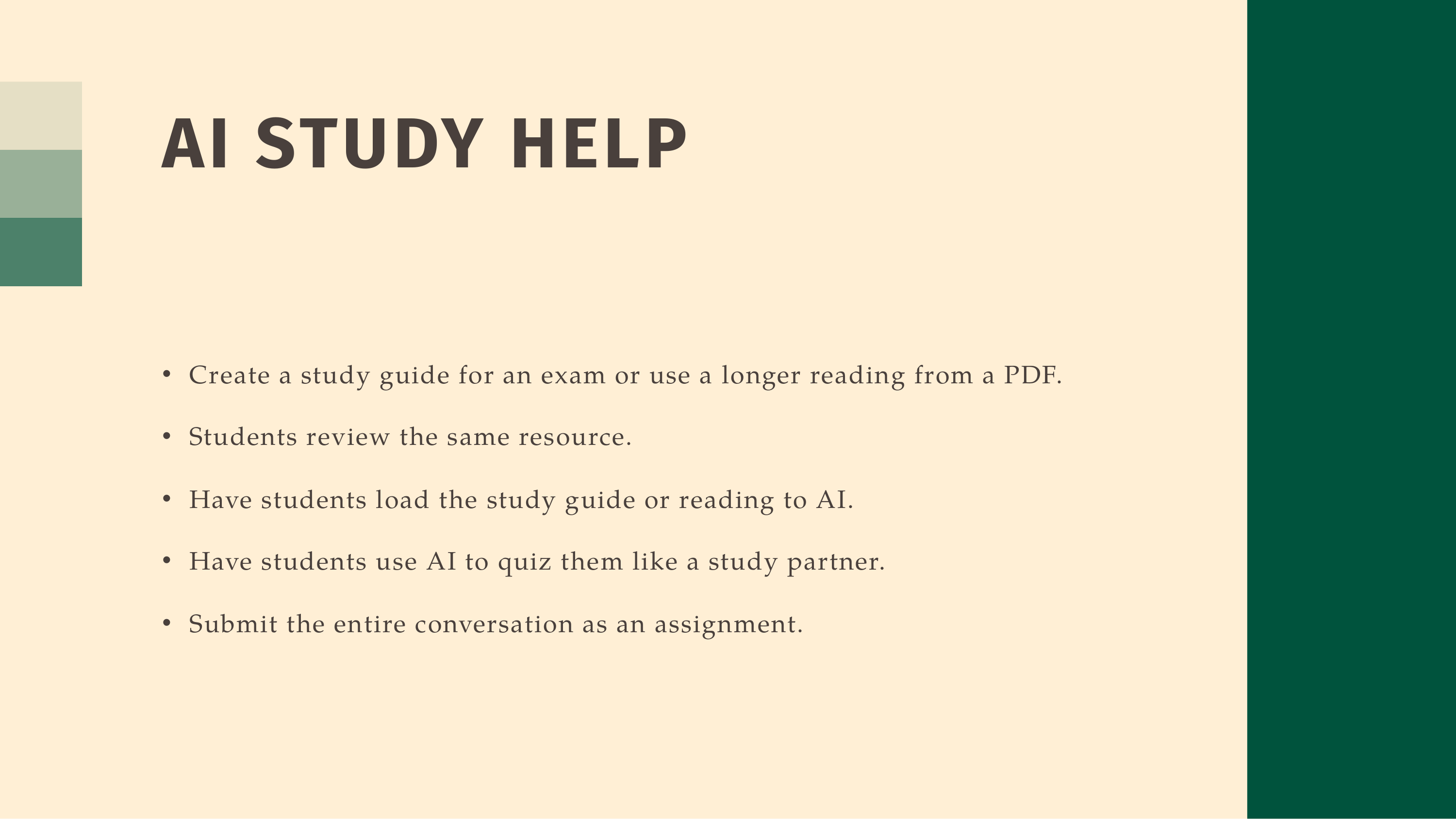

# AI STUDY HELP
Create a study guide for an exam or use a longer reading from a PDF.
Students review the same resource.

Have students load the study guide or reading to AI.
Have students use AI to quiz them like a study partner.

Submit the entire conversation as an assignment.